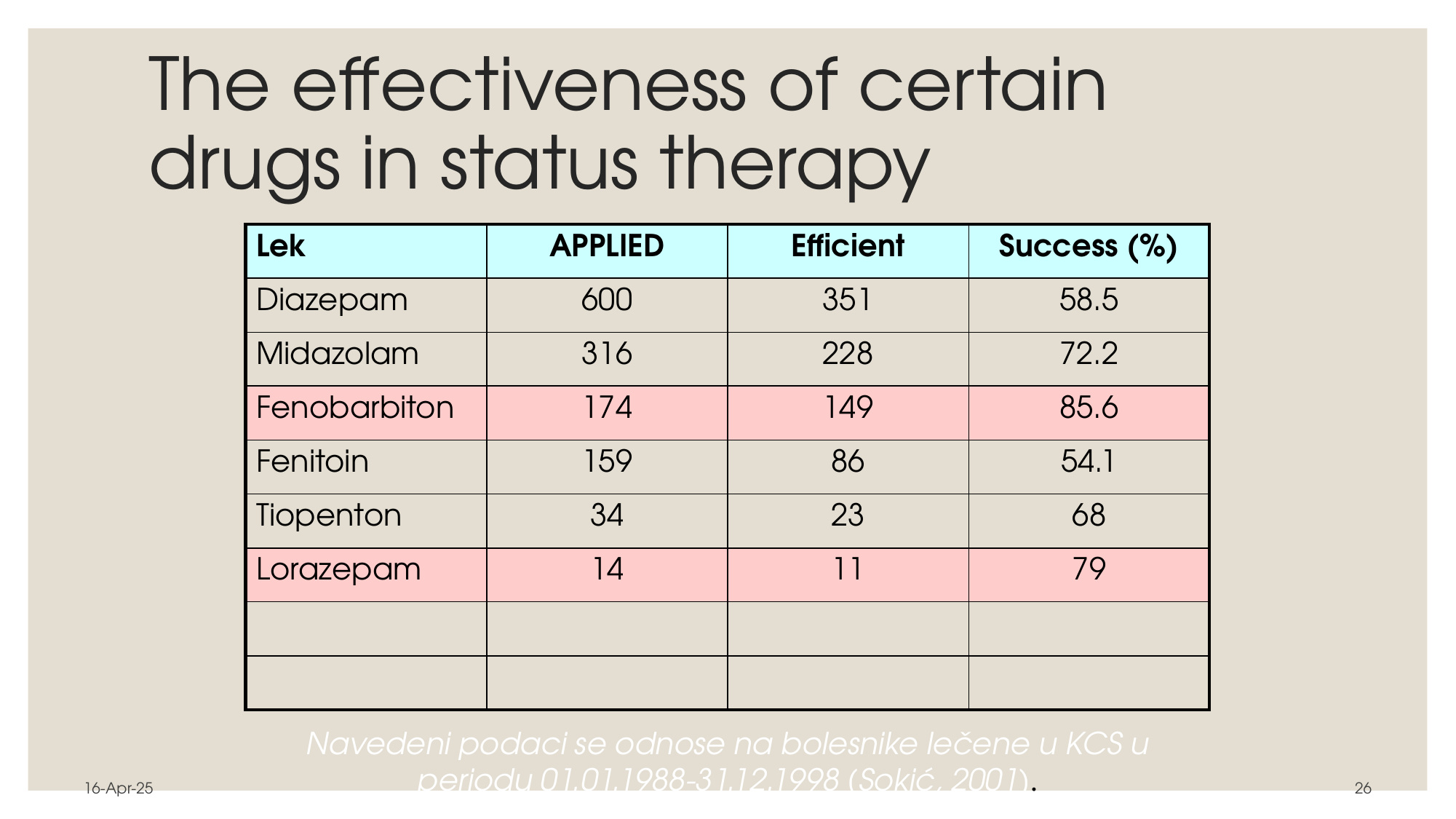

# The effectiveness of certain drugs in status therapy
| Lek | APPLIED | Efficient | Success (%) |
| --- | --- | --- | --- |
| Diazepam | 600 | 351 | 58.5 |
| Midazolam | 316 | 228 | 72.2 |
| Fenobarbiton | 174 | 149 | 85.6 |
| Fenitoin | 159 | 86 | 54.1 |
| Tiopenton | 34 | 23 | 68 |
| Lorazepam | 14 | 11 | 79 |
| Lidocain | 7 | 5 | 71 |
| Klometiazol | 7 | 4 | 57 |
Navedeni podaci se odnose na bolesnike lečene u KCS u periodu 01.01.1988-31.12.1998 (Sokić, 2001).
16-Apr-25
26